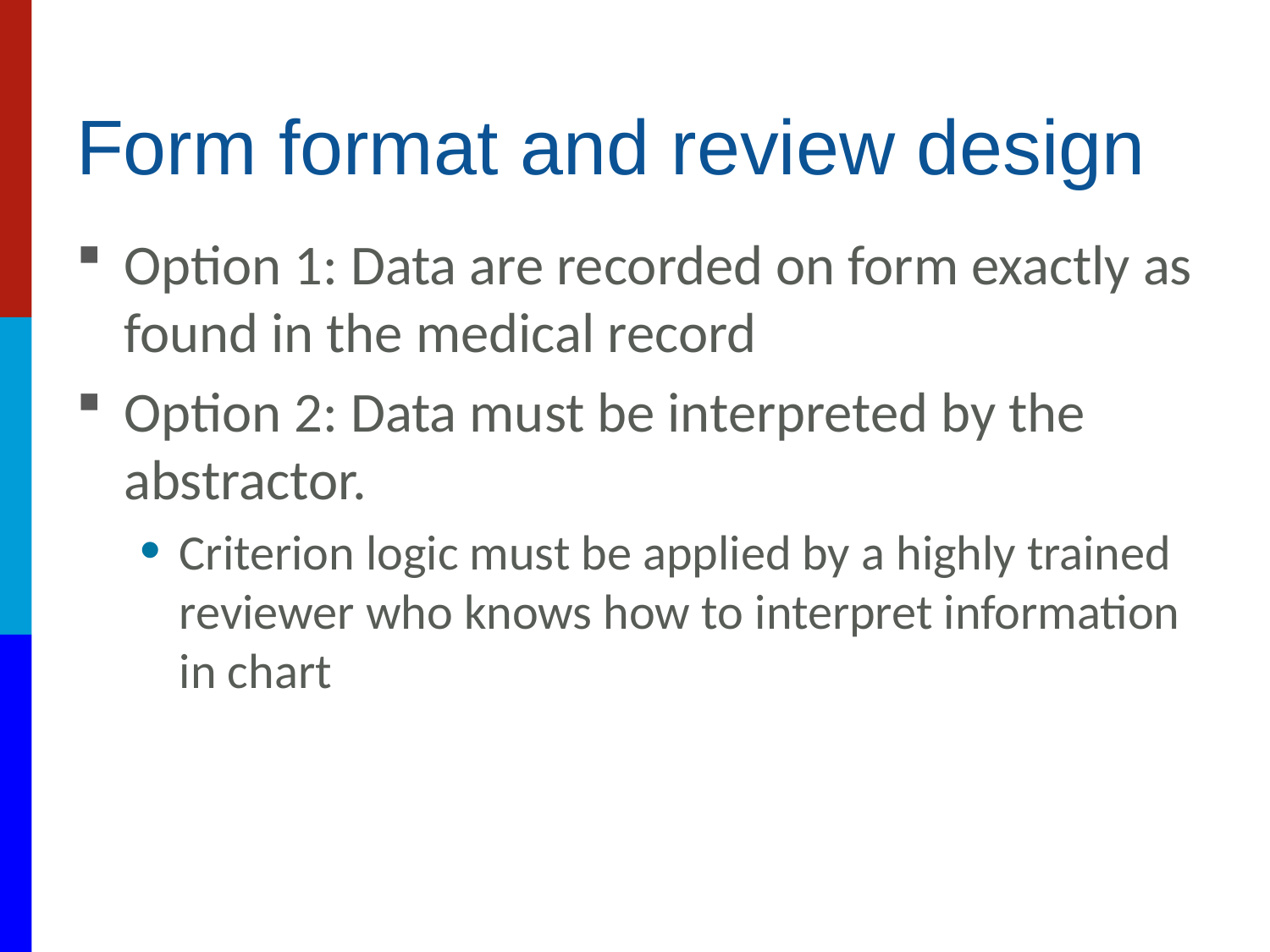

# Form format and review design
Option 1: Data are recorded on form exactly as found in the medical record
Option 2: Data must be interpreted by the abstractor.
Criterion logic must be applied by a highly trained reviewer who knows how to interpret information in chart